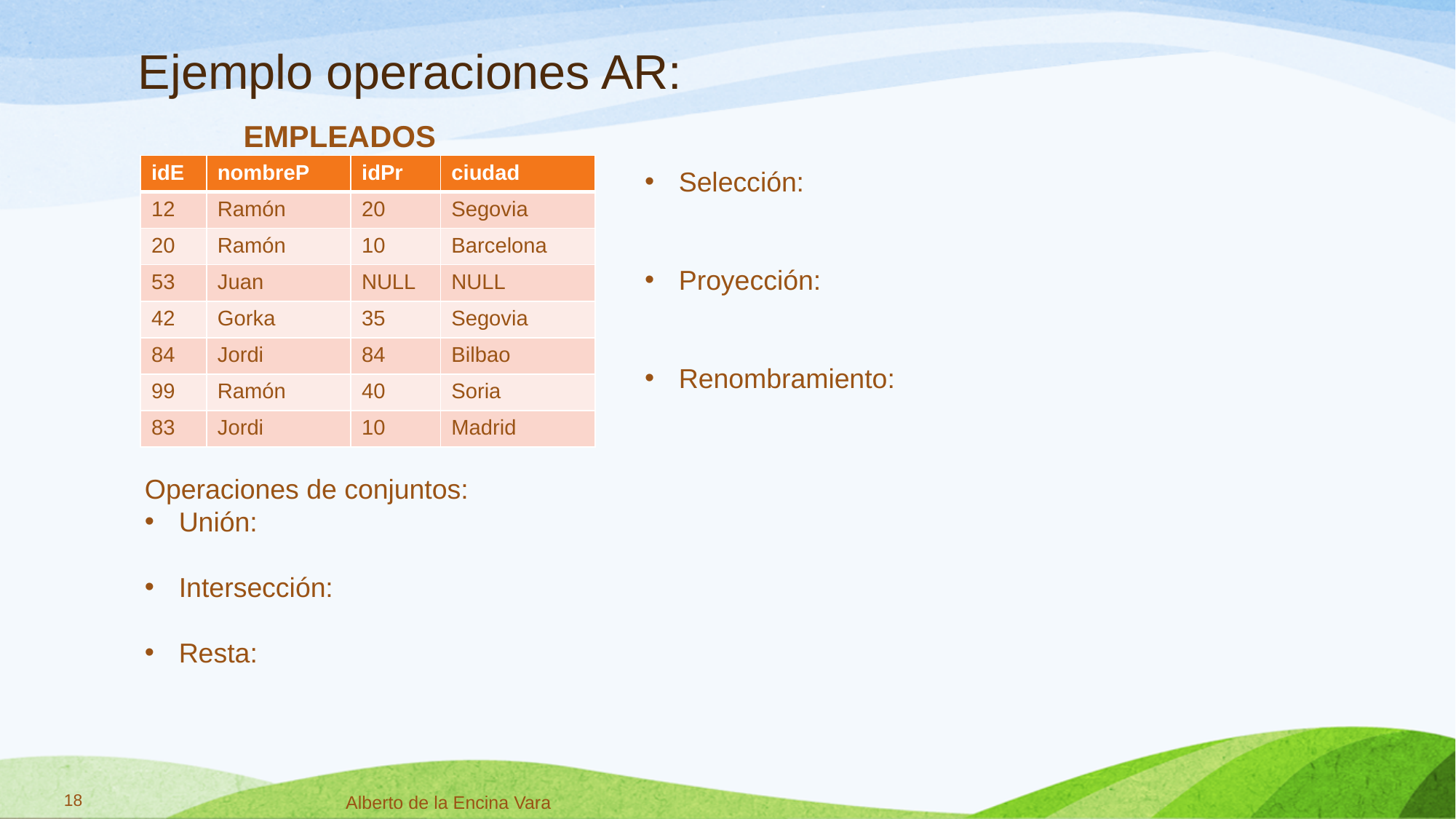

# Ejemplo operaciones AR:
EMPLEADOS
| idE | nombreP | idPr | ciudad |
| --- | --- | --- | --- |
| 12 | Ramón | 20 | Segovia |
| 20 | Ramón | 10 | Barcelona |
| 53 | Juan | NULL | NULL |
| 42 | Gorka | 35 | Segovia |
| 84 | Jordi | 84 | Bilbao |
| 99 | Ramón | 40 | Soria |
| 83 | Jordi | 10 | Madrid |
Selección:

Proyección:

Renombramiento:

COMPONENTES
Operaciones de conjuntos:
Unión:

Intersección:

Resta:

18
Alberto de la Encina Vara